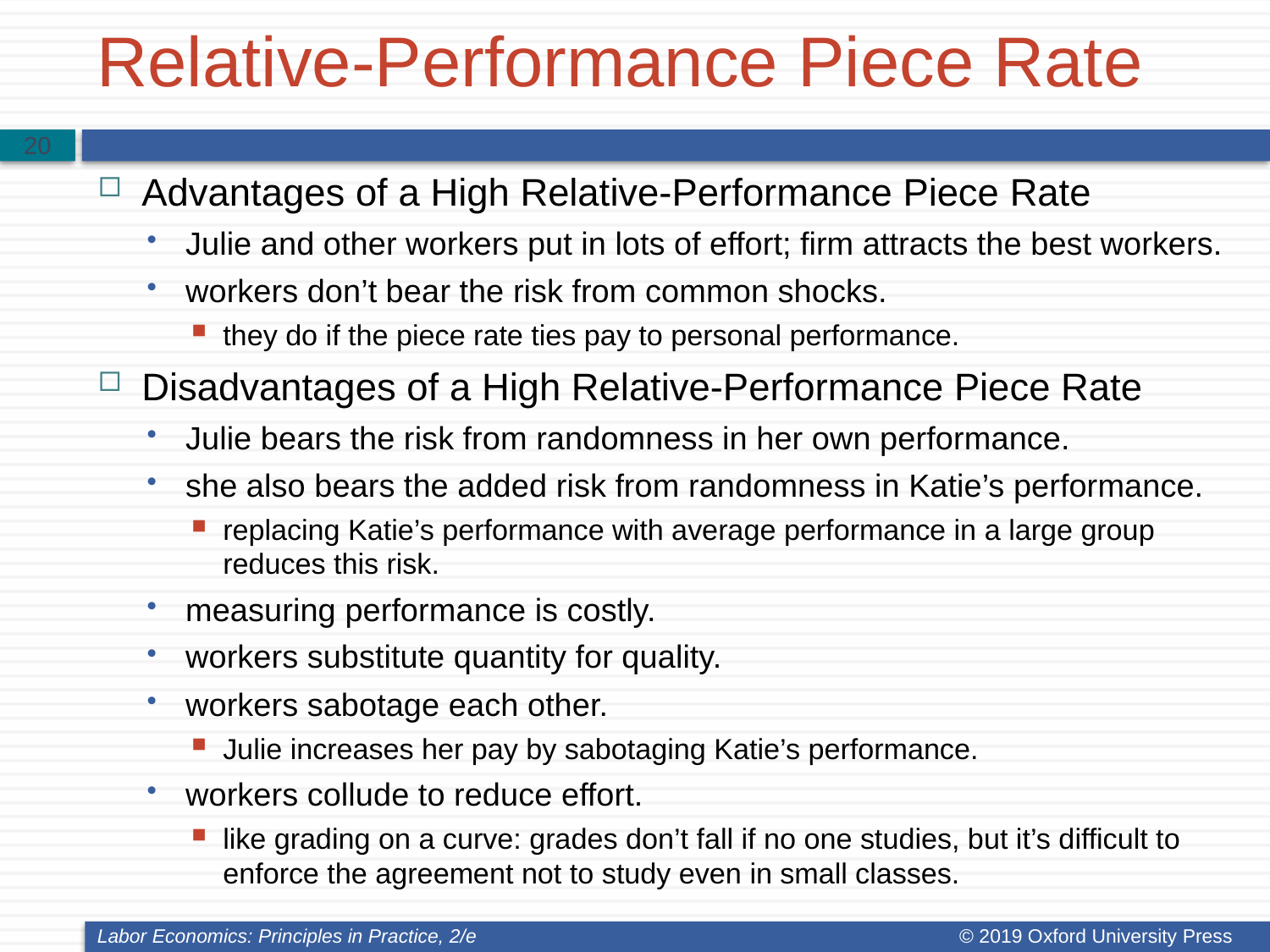

# Relative-Performance Piece Rate
20
Advantages of a High Relative-Performance Piece Rate
Julie and other workers put in lots of effort; firm attracts the best workers.
workers don’t bear the risk from common shocks.
they do if the piece rate ties pay to personal performance.
Disadvantages of a High Relative-Performance Piece Rate
Julie bears the risk from randomness in her own performance.
she also bears the added risk from randomness in Katie’s performance.
replacing Katie’s performance with average performance in a large group reduces this risk.
measuring performance is costly.
workers substitute quantity for quality.
workers sabotage each other.
Julie increases her pay by sabotaging Katie’s performance.
workers collude to reduce effort.
like grading on a curve: grades don’t fall if no one studies, but it’s difficult to enforce the agreement not to study even in small classes.
Labor Economics: Principles in Practice, 2/e
© 2019 Oxford University Press